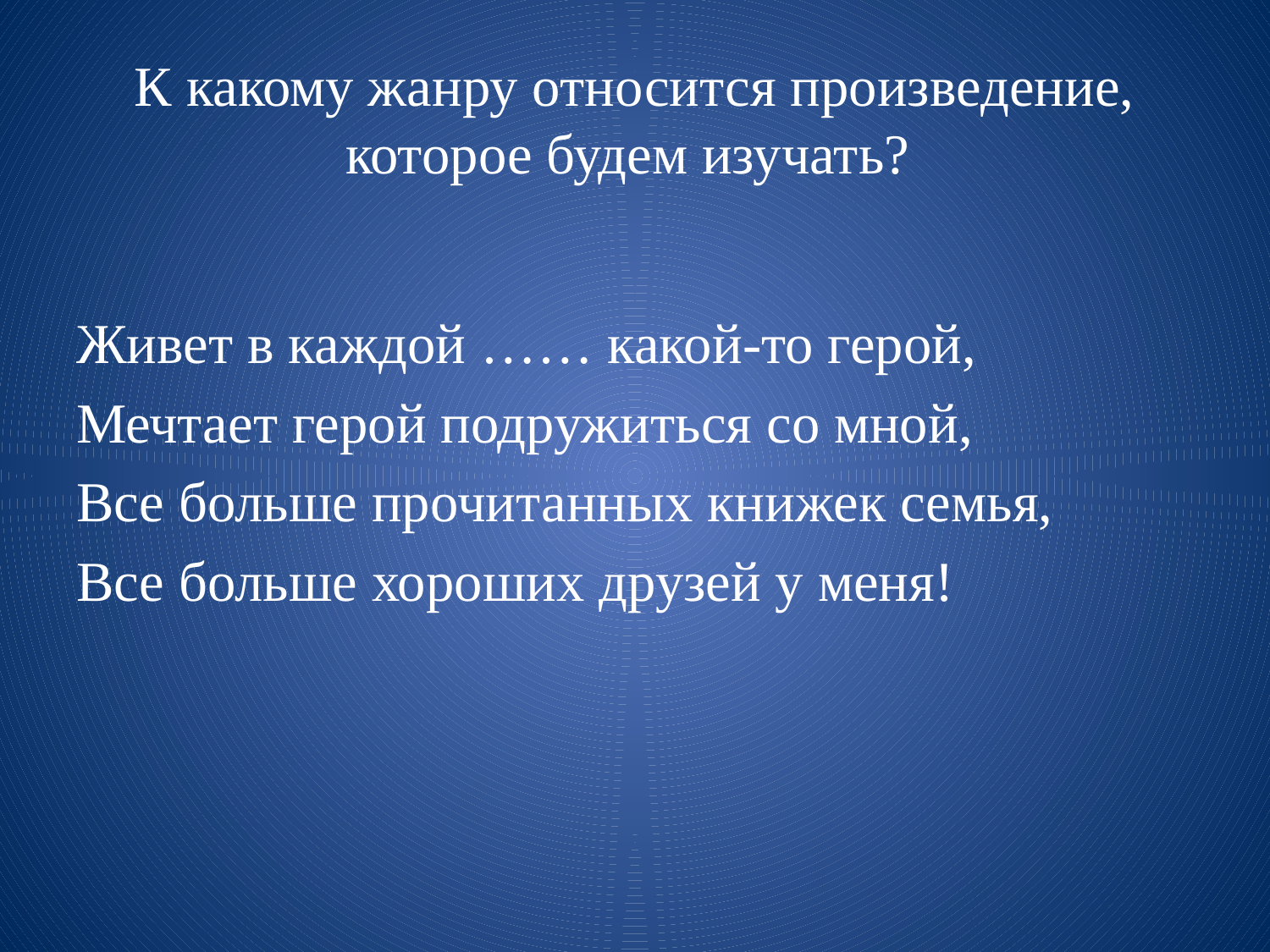

# К какому жанру относится произведение, которое будем изучать?

Живет в каждой …… какой-то герой,
Мечтает герой подружиться со мной,
Все больше прочитанных книжек семья,
Все больше хороших друзей у меня!